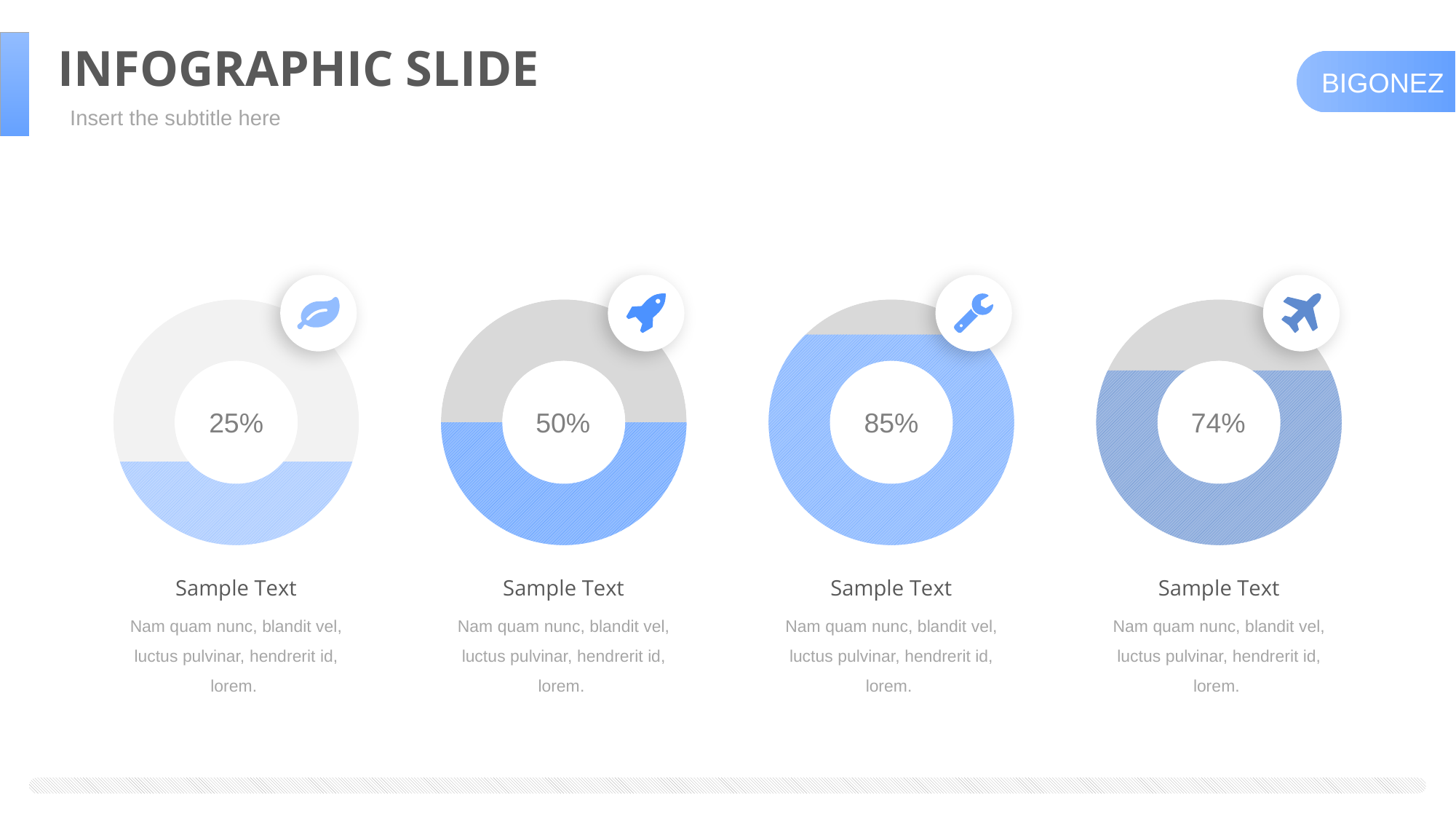

INFOGRAPHIC SLIDE
BIGONEZ
Insert the subtitle here

25%
50%
85%
74%

Sample Text
Sample Text
Sample Text
Sample Text
Nam quam nunc, blandit vel, luctus pulvinar, hendrerit id, lorem.
Nam quam nunc, blandit vel, luctus pulvinar, hendrerit id, lorem.
Nam quam nunc, blandit vel, luctus pulvinar, hendrerit id, lorem.
Nam quam nunc, blandit vel, luctus pulvinar, hendrerit id, lorem.